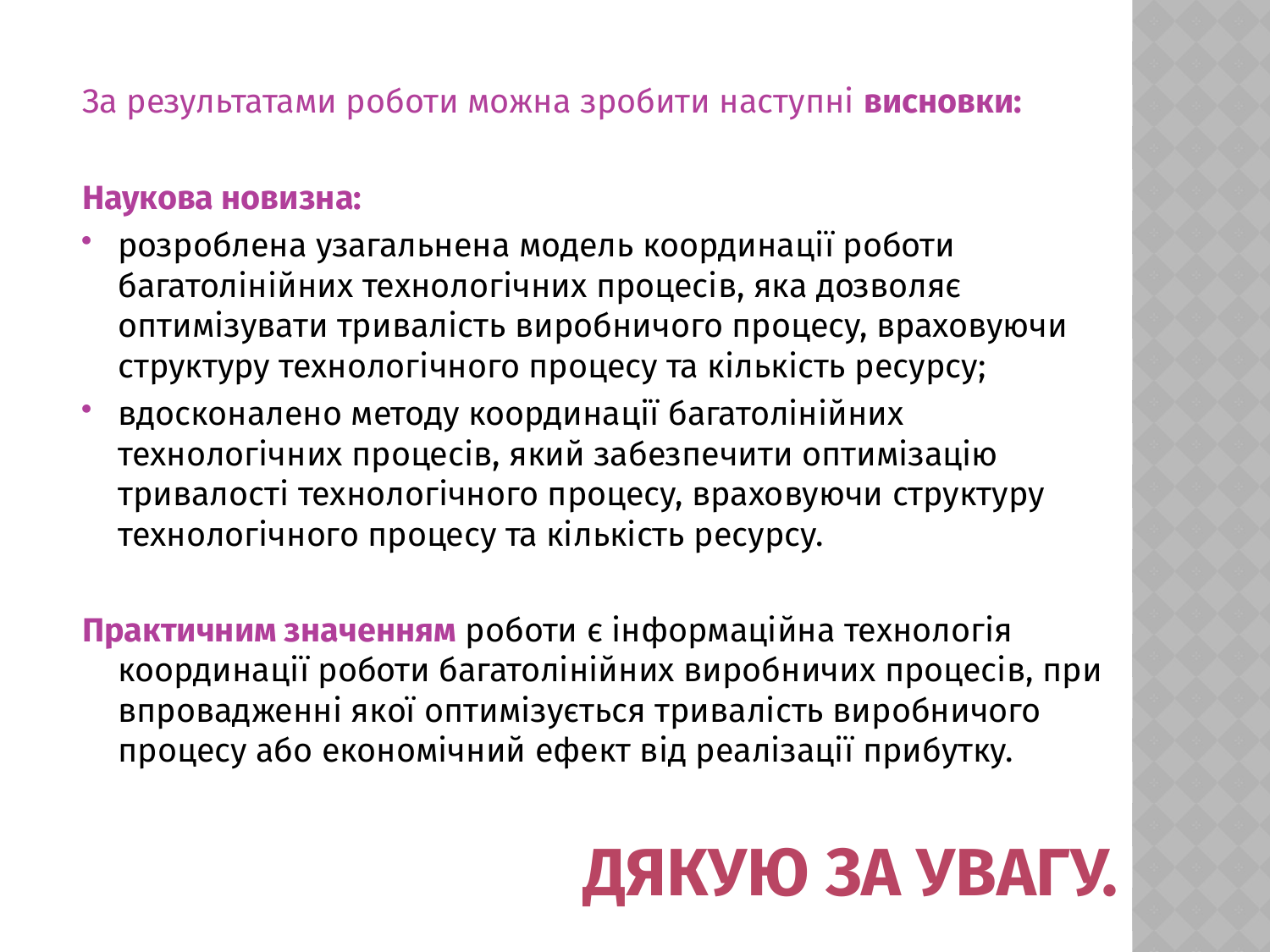

За результатами роботи можна зробити наступні висновки:

Наукова новизна:
розроблена узагальнена модель координації роботи багатолінійних технологічних процесів, яка дозволяє оптимізувати тривалість виробничого процесу, враховуючи структуру технологічного процесу та кількість ресурсу;
вдосконалено методу координації багатолінійних технологічних процесів, який забезпечити оптимізацію тривалості технологічного процесу, враховуючи структуру технологічного процесу та кількість ресурсу.

Практичним значенням роботи є інформаційна технологія координації роботи багатолінійних виробничих процесів, при впровадженні якої оптимізується тривалість виробничого процесу або економічний ефект від реалізації прибутку.
# Дякую за увагу.